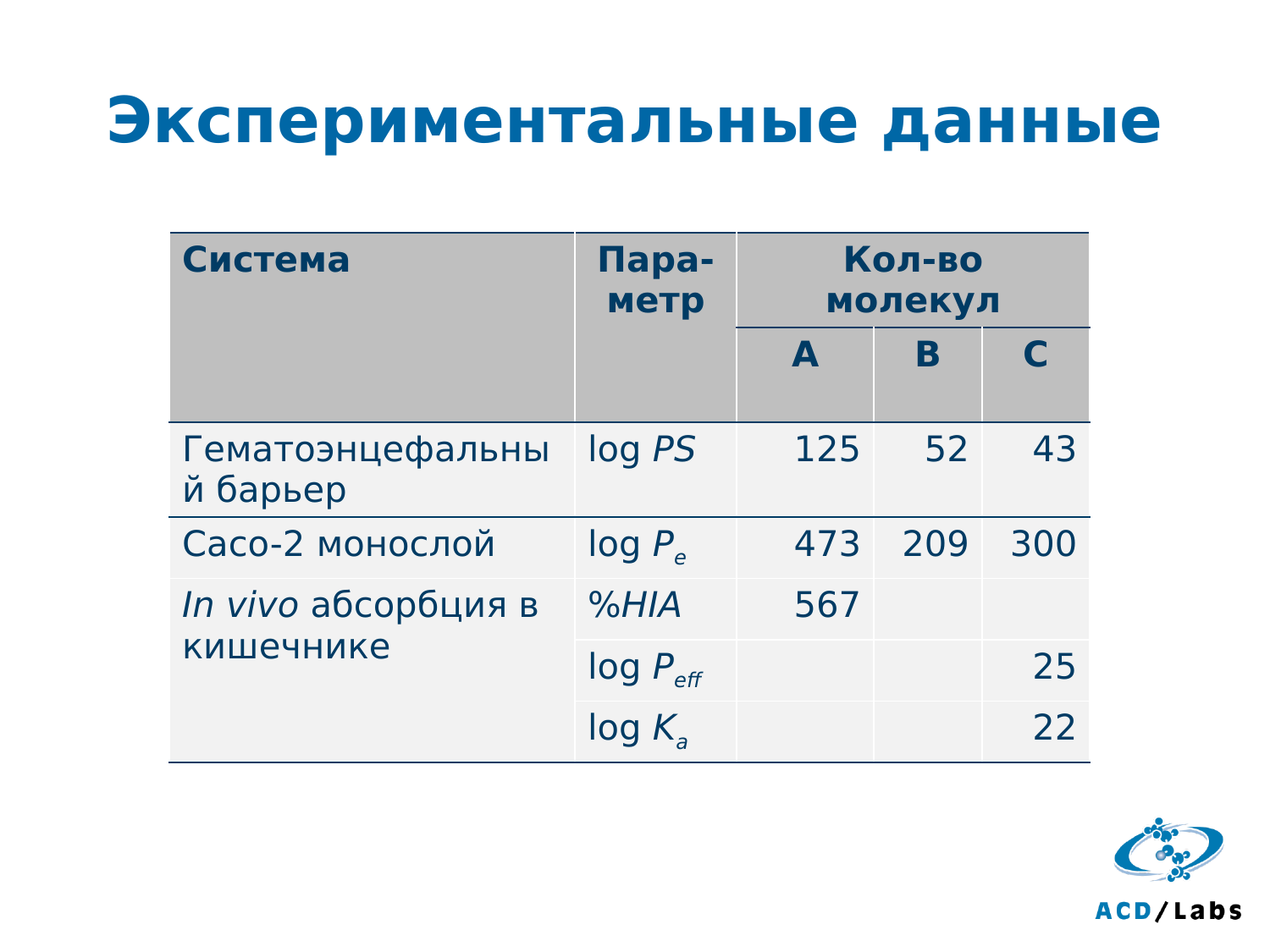

# Экспериментальные данные
| Система | Пара-метр | Кол-во молекул |  |  |
| --- | --- | --- | --- | --- |
|  |  | A | B | C |
| Гематоэнцефальный барьер | log PS | 125 | 52 | 43 |
| Caco-2 монослой | log Pe | 473 | 209 | 300 |
| In vivo абсорбция в кишечнике | %HIA | 567 |  |  |
|  | log Peff |  |  | 25 |
|  | log Ka |  |  | 22 |